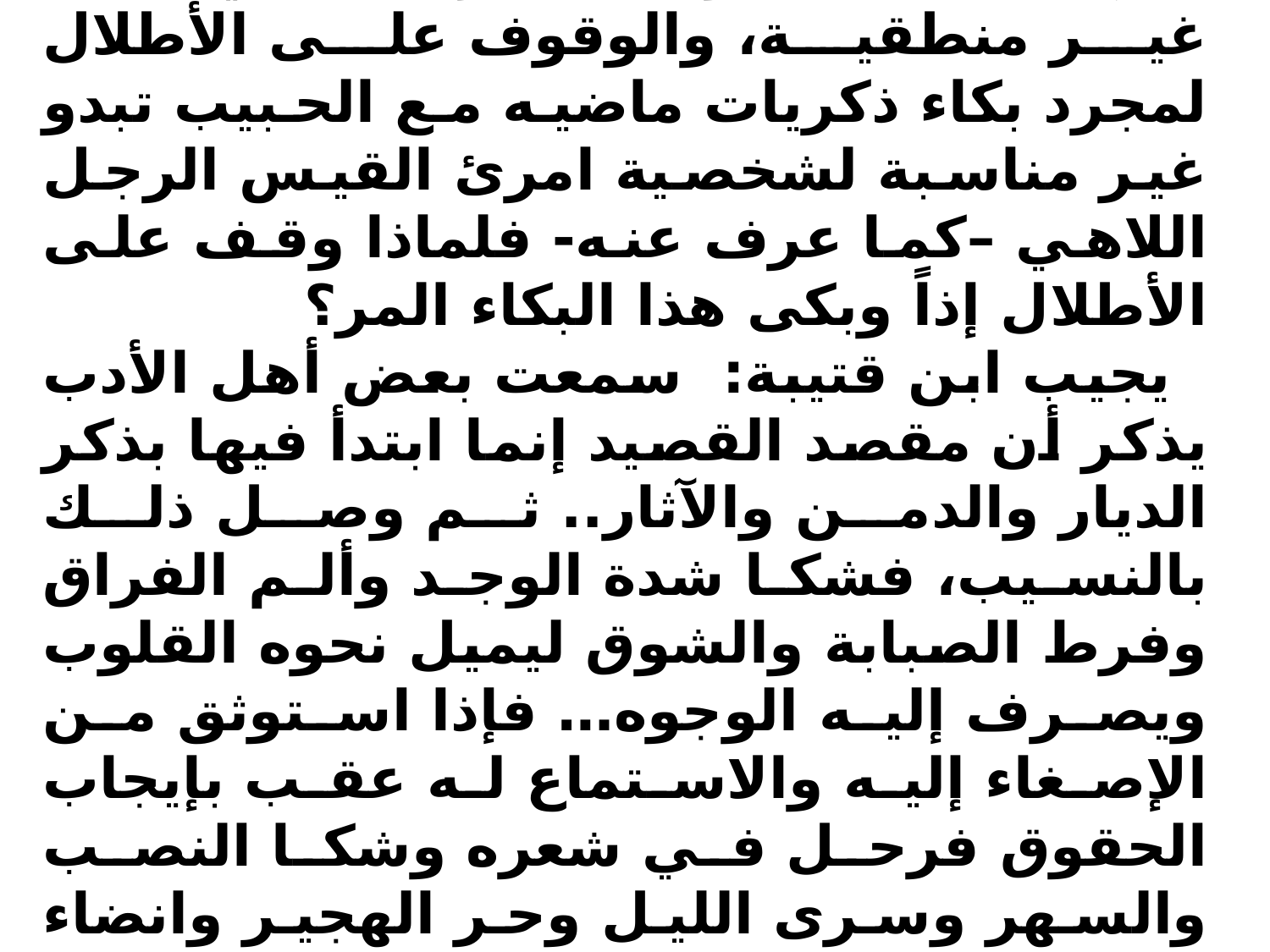

فإذا كانت الدعوة للمشاركة في البكاء غير منطقية، والوقوف على الأطلال لمجرد بكاء ذكريات ماضيه مع الحبيب تبدو غير مناسبة لشخصية امرئ القيس الرجل اللاهي –كما عرف عنه- فلماذا وقف على الأطلال إذاً وبكى هذا البكاء المر؟
يجيب ابن قتيبة:  سمعت بعض أهل الأدب يذكر أن مقصد القصيد إنما ابتدأ فيها بذكر الديار والدمن والآثار.. ثم وصل ذلك بالنسيب، فشكا شدة الوجد وألم الفراق وفرط الصبابة والشوق ليميل نحوه القلوب ويصرف إليه الوجوه… فإذا استوثق من الإصغاء إليه والاستماع له عقب بإيجاب الحقوق فرحل في شعره وشكا النصب والسهر وسرى الليل وحر الهجير وانضاء الراحلة والبعير..